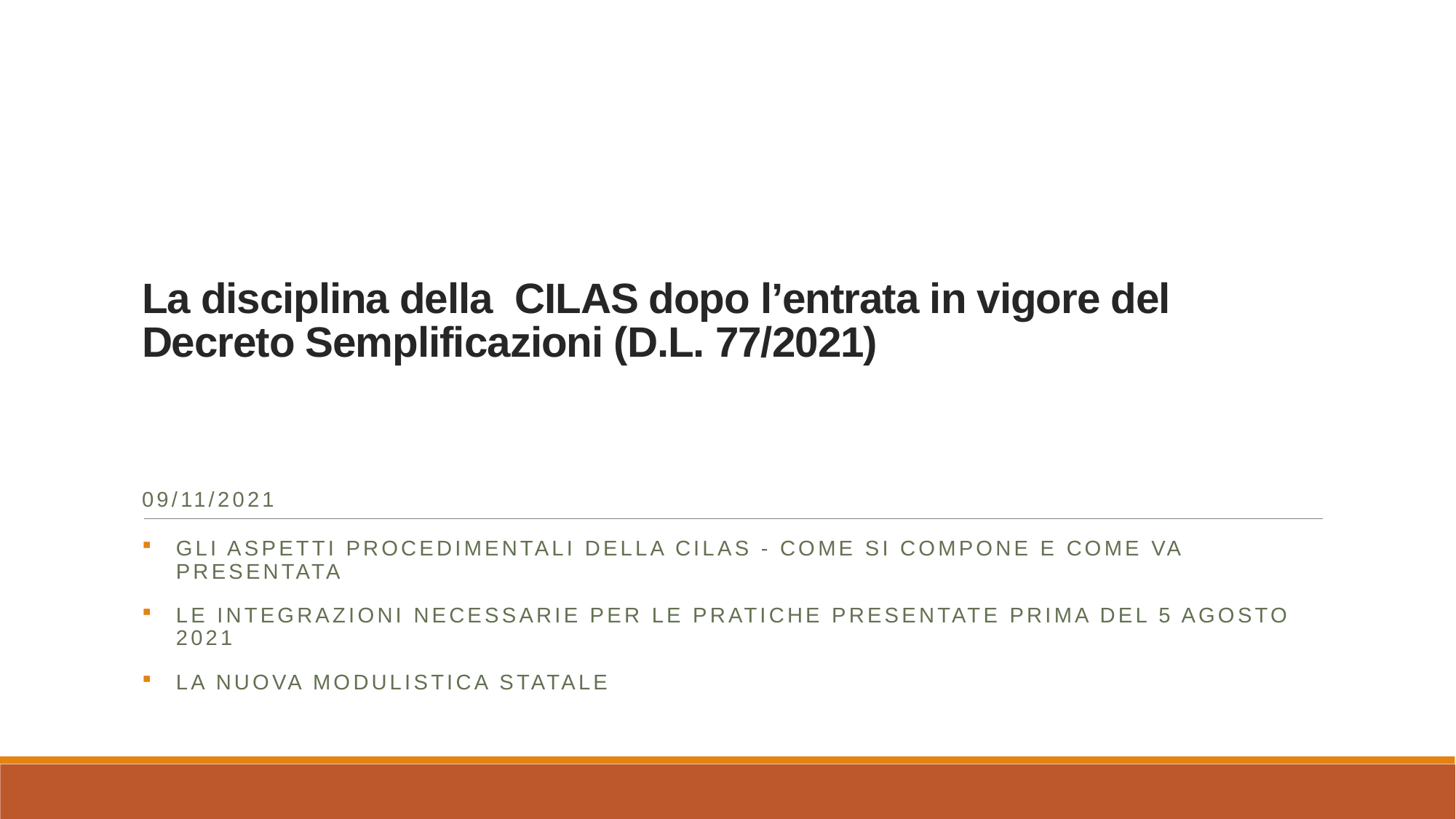

# La disciplina della  CILAS dopo l’entrata in vigore del Decreto Semplificazioni (D.L. 77/2021)   09/11/2021
Gli aspetti procedimentali dellA CILAS - Come si compone e come va presentata
Le integrazioni necessarie per le pratiche presentate prima del 5 Agosto 2021
La nuova modulistica statale